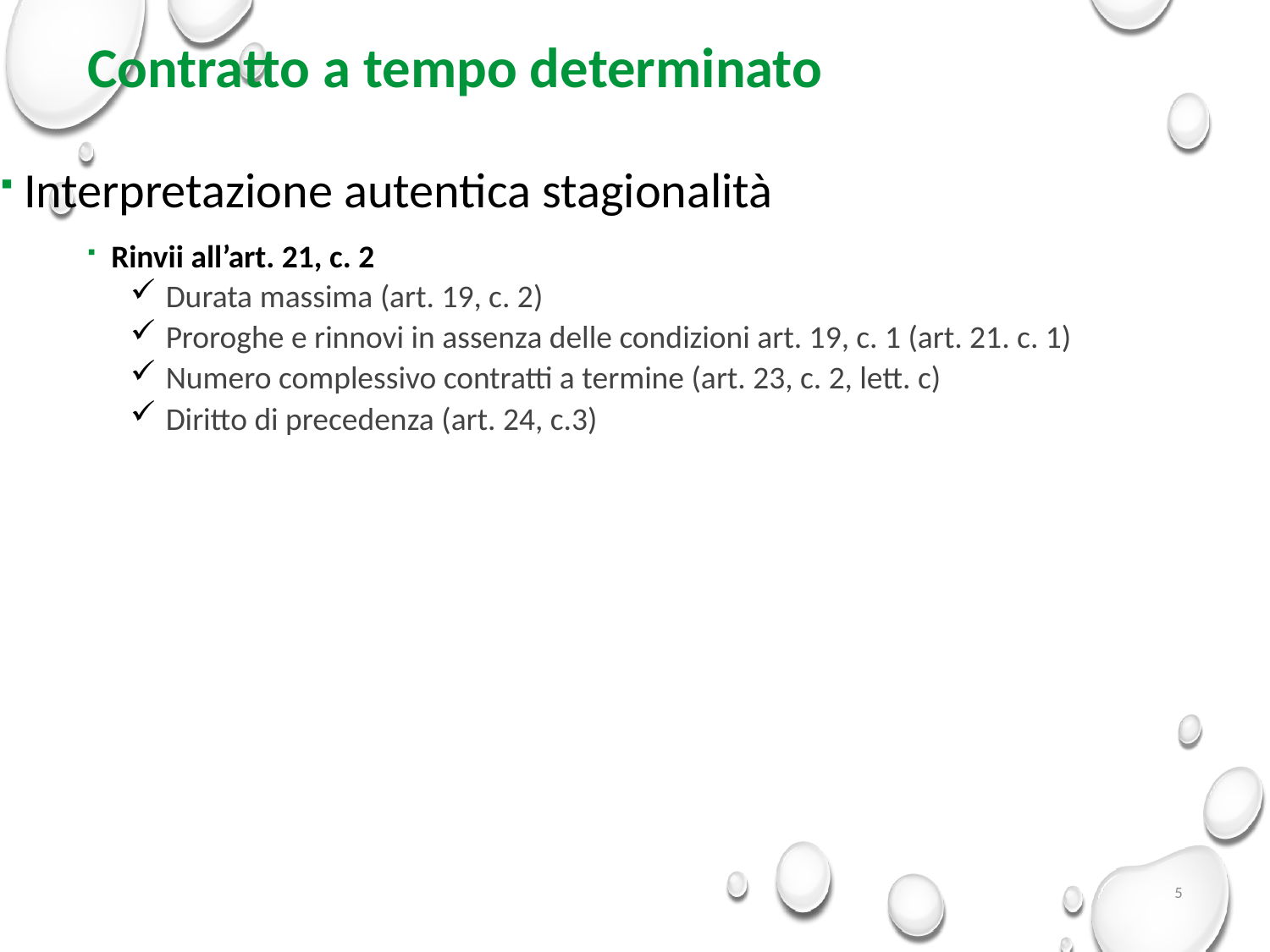

# Contratto a tempo determinato
Interpretazione autentica stagionalità

Rinvii all’art. 21, c. 2
Durata massima (art. 19, c. 2)
Proroghe e rinnovi in assenza delle condizioni art. 19, c. 1 (art. 21. c. 1)
Numero complessivo contratti a termine (art. 23, c. 2, lett. c)
Diritto di precedenza (art. 24, c.3)

5